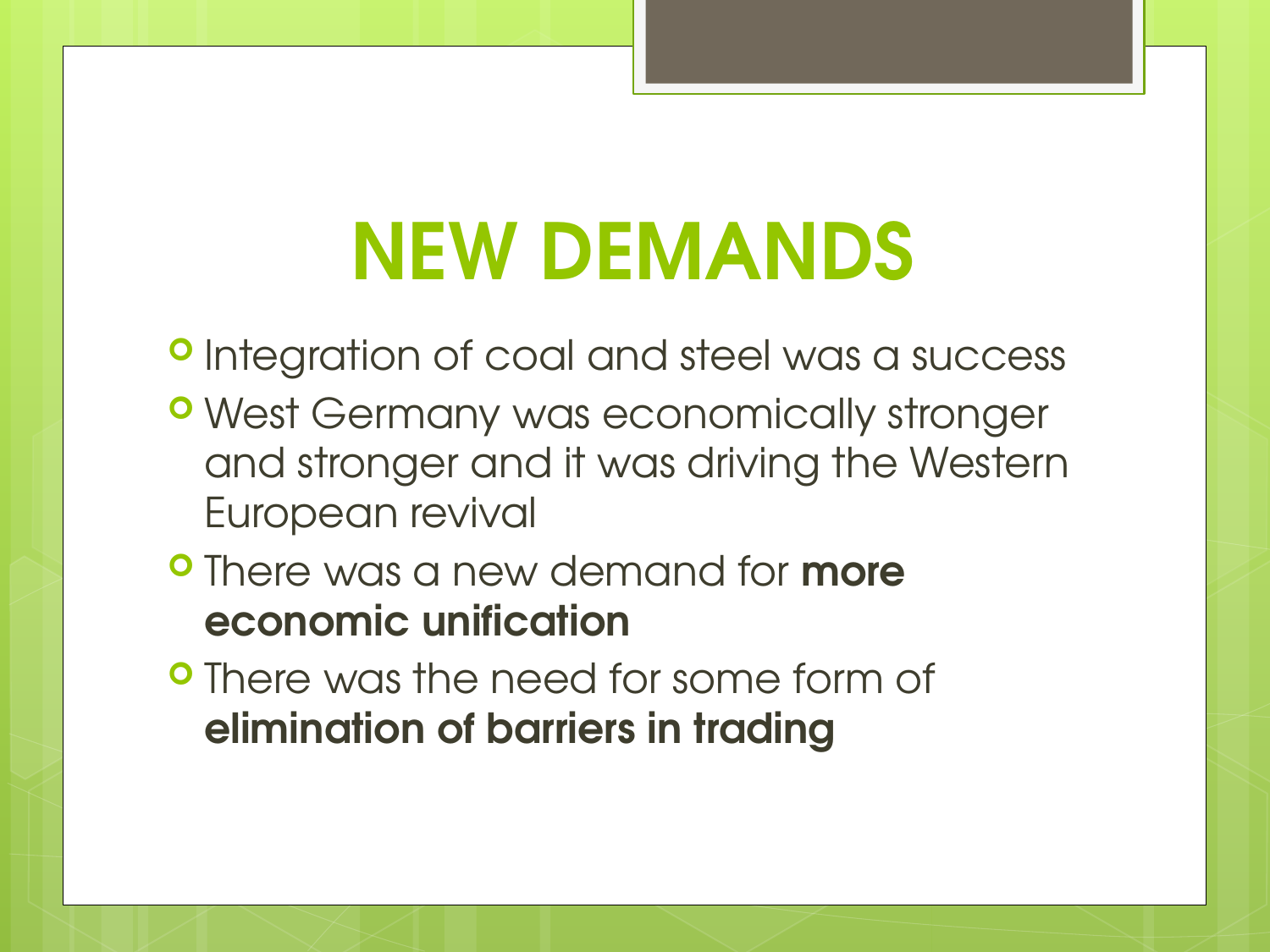

# NEW DEMANDS
Integration of coal and steel was a success
West Germany was economically stronger and stronger and it was driving the Western European revival
There was a new demand for more economic unification
There was the need for some form of elimination of barriers in trading